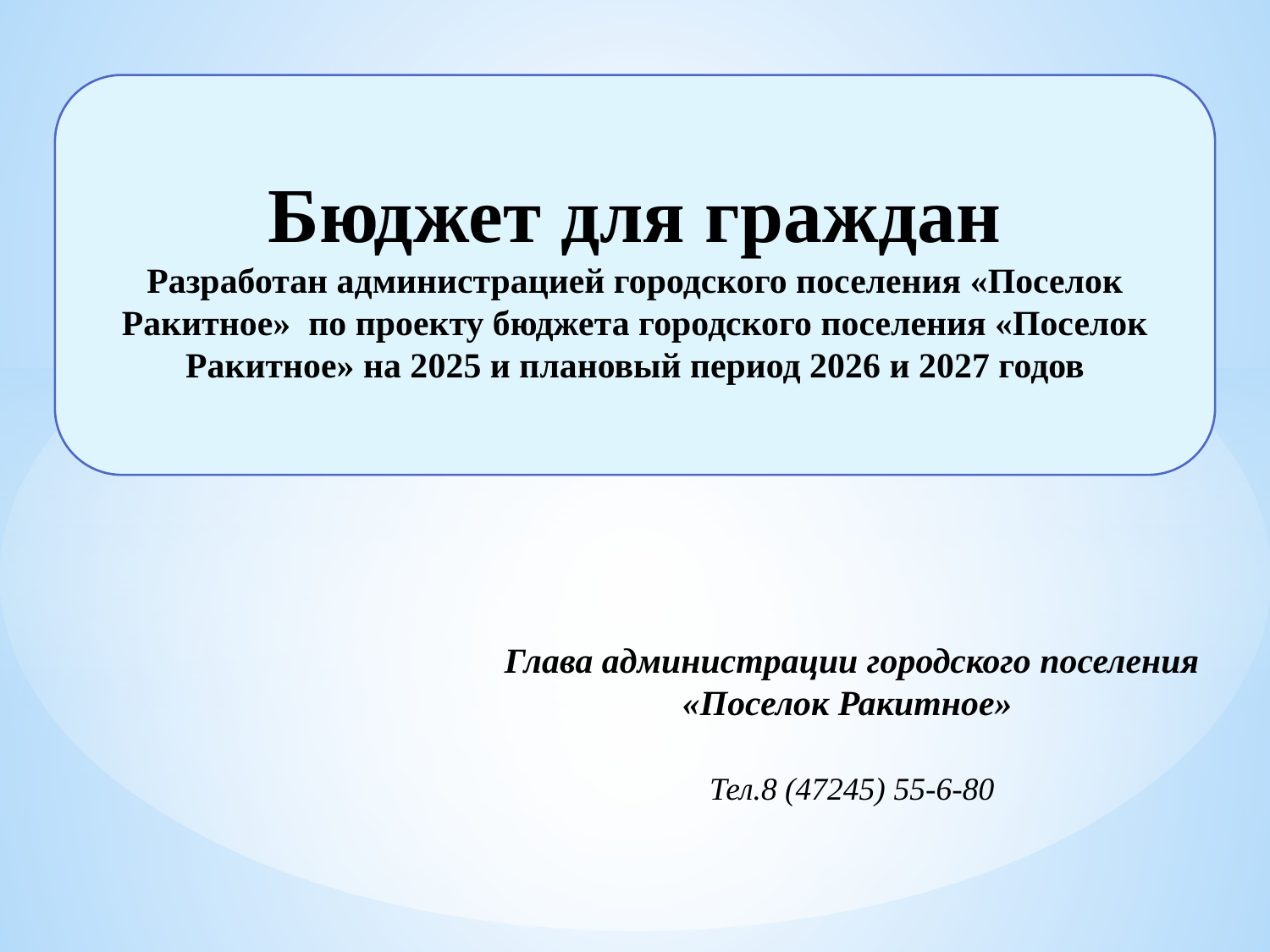

Бюджет для граждан
Разработан администрацией городского поселения «Поселок Ракитное»  по проекту бюджета городского поселения «Поселок Ракитное» на 2025 и плановый период 2026 и 2027 годов

Глава администрации городского поселения «Поселок Ракитное»

Тел.8 (47245) 55-6-80